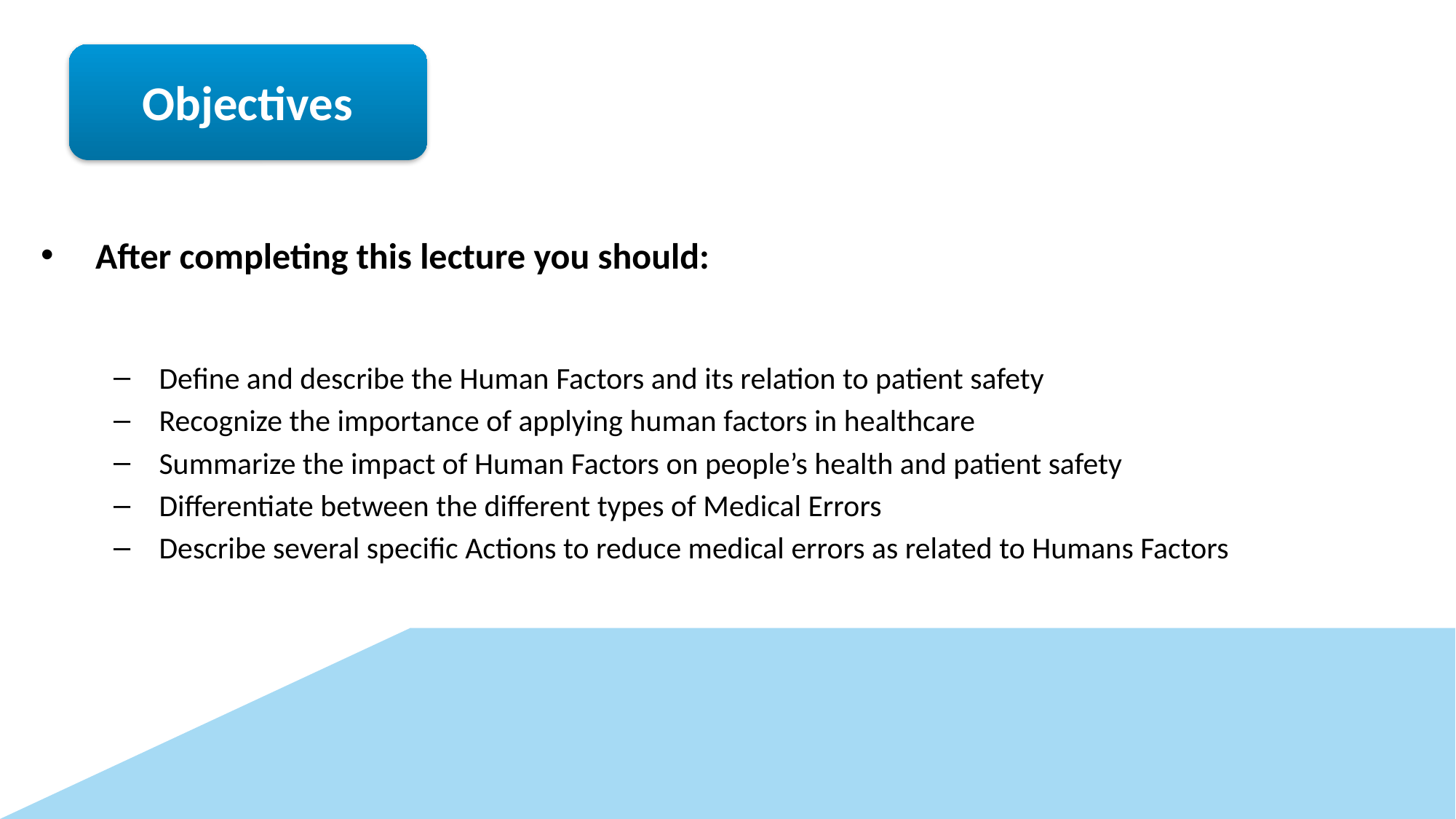

Objectives
#
After completing this lecture you should:

Define and describe the Human Factors and its relation to patient safety
Recognize the importance of applying human factors in healthcare
Summarize the impact of Human Factors on people’s health and patient safety
Differentiate between the different types of Medical Errors
Describe several specific Actions to reduce medical errors as related to Humans Factors

2